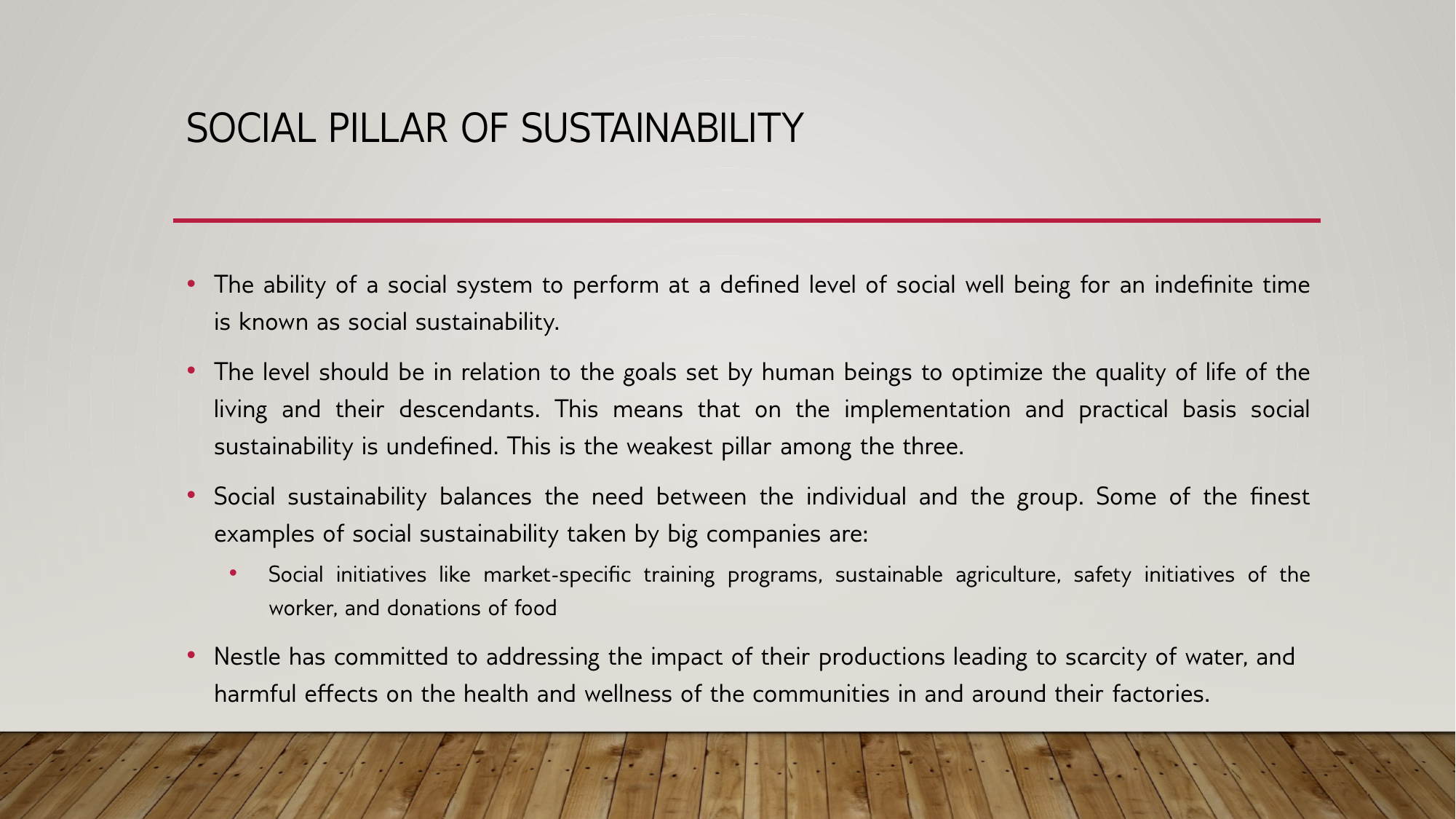

# Social pillar of Sustainability
The ability of a social system to perform at a defined level of social well being for an indefinite time is known as social sustainability.
The level should be in relation to the goals set by human beings to optimize the quality of life of the living and their descendants. This means that on the implementation and practical basis social sustainability is undefined. This is the weakest pillar among the three.
Social sustainability balances the need between the individual and the group. Some of the finest examples of social sustainability taken by big companies are:
Social initiatives like market-specific training programs, sustainable agriculture, safety initiatives of the worker, and donations of food
Nestle has committed to addressing the impact of their productions leading to scarcity of water, and harmful effects on the health and wellness of the communities in and around their factories.